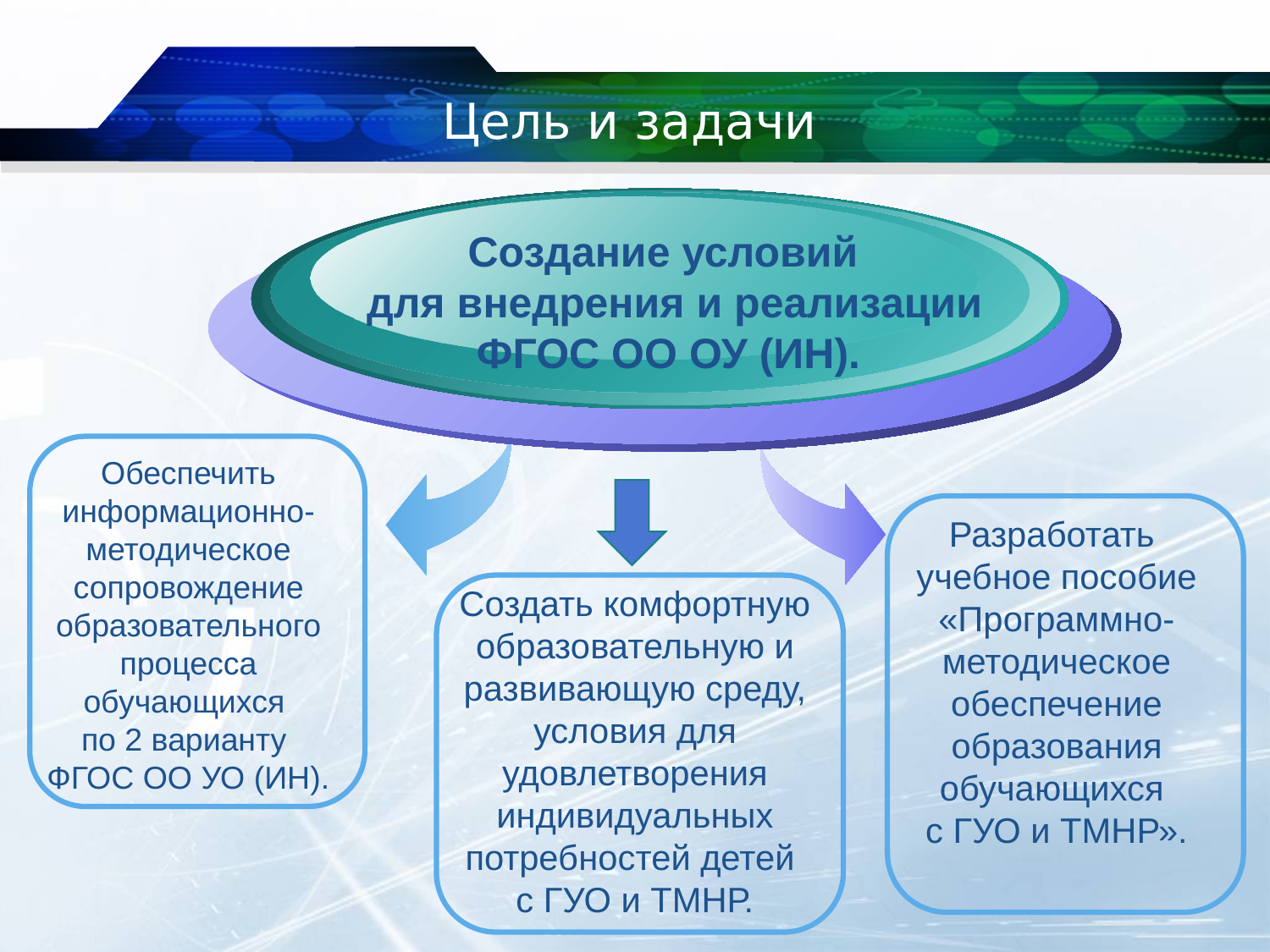

# Цель и задачи

Создание условий
для внедрения и реализации ФГОС ОО ОУ (ИН).

Обеспечить информационно-методическое сопровождение образовательного процесса обучающихся
по 2 варианту
ФГОС ОО УО (ИН).

Разработать
учебное пособие «Программно-методическое обеспечение образования обучающихся
с ГУО и ТМНР».

Создать комфортную образовательную и развивающую среду, условия для удовлетворения индивидуальных потребностей детей
с ГУО и ТМНР.